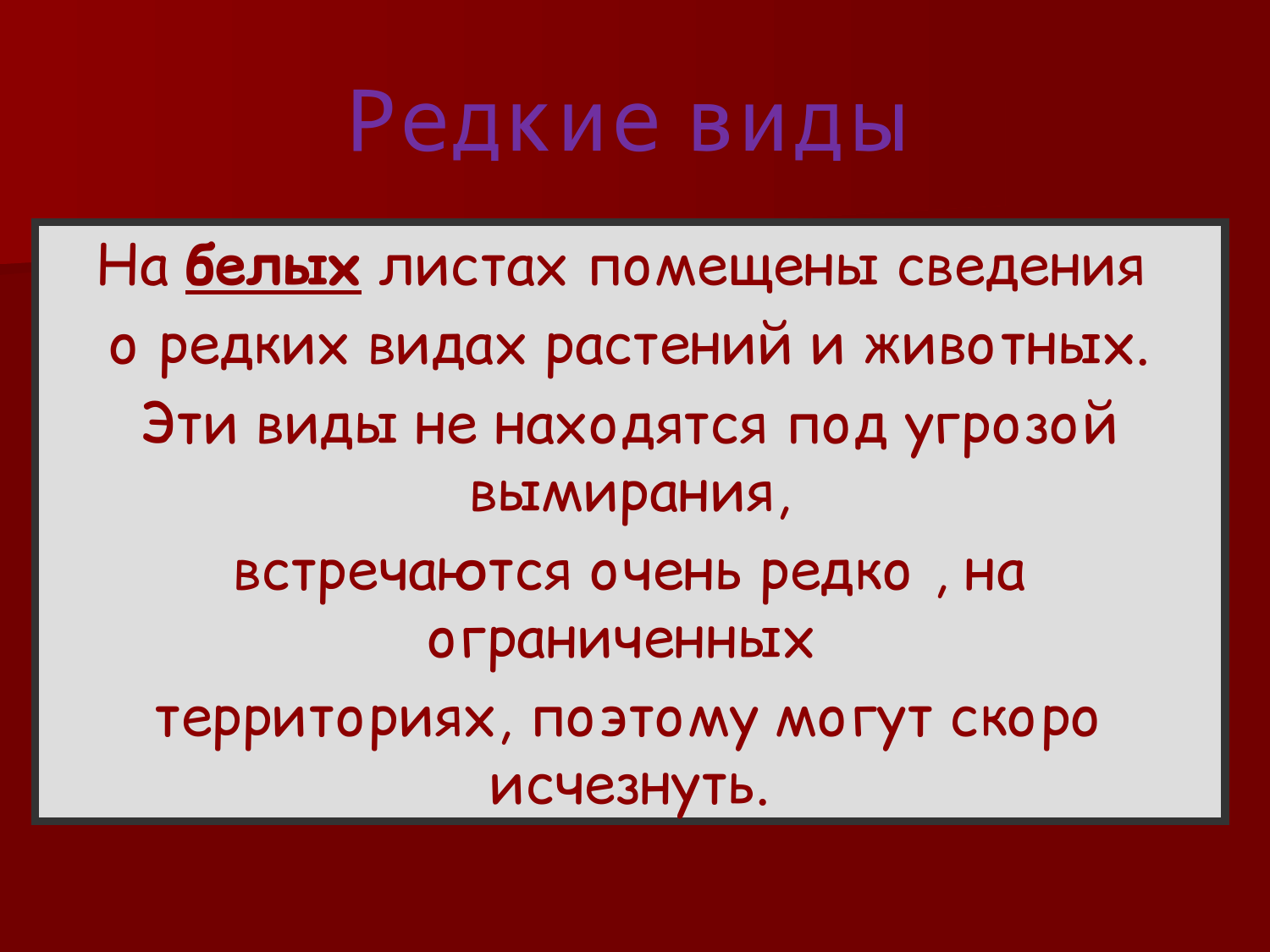

# Редкие виды
На белых листах помещены сведения
о редких видах растений и животных.
Эти виды не находятся под угрозой вымирания,
встречаются очень редко , на ограниченных
территориях, поэтому могут скоро исчезнуть.